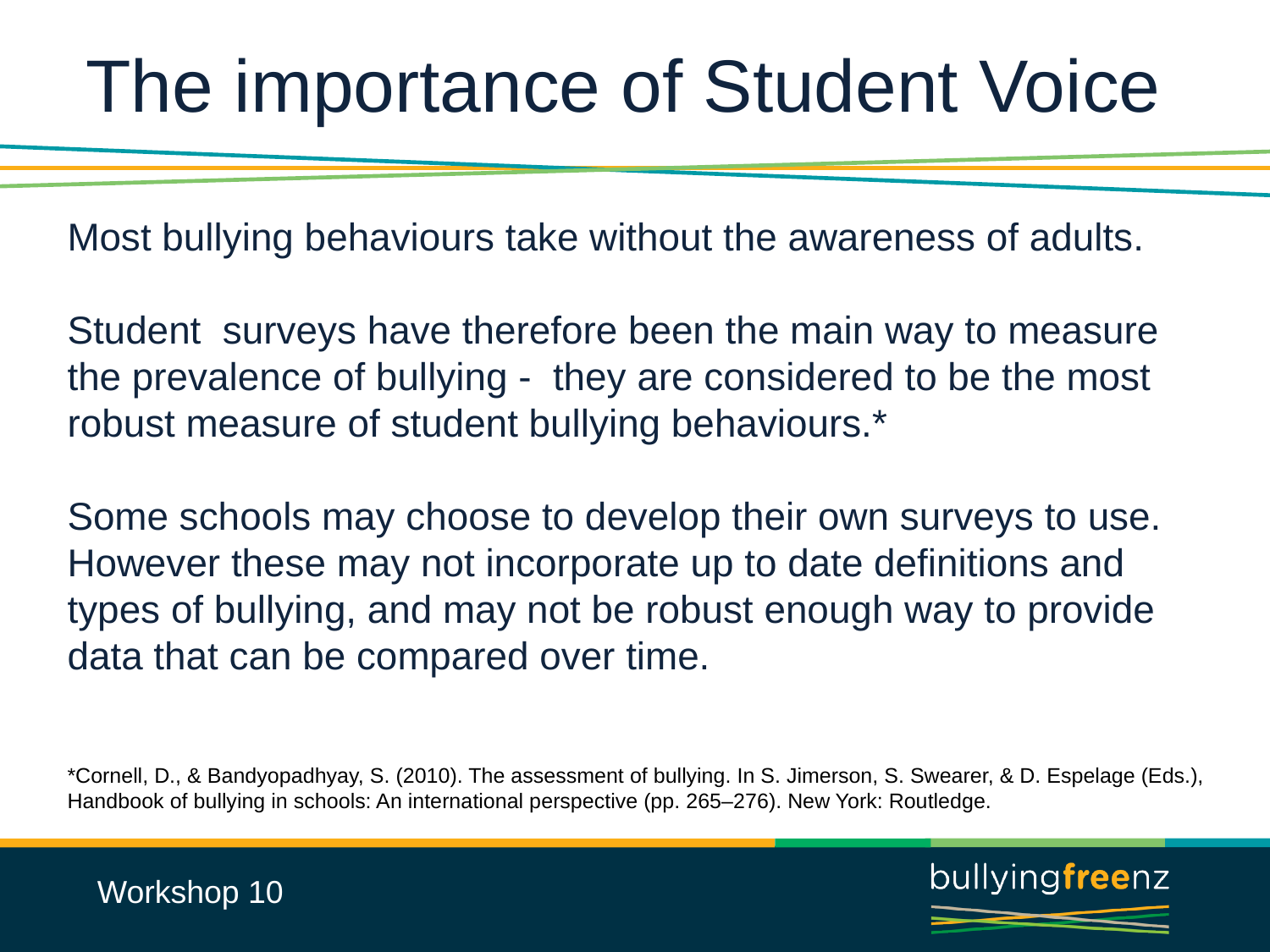

The importance of Student Voice
Most bullying behaviours take without the awareness of adults.

Student  surveys have therefore been the main way to measure the prevalence of bullying -  they are considered to be the most robust measure of student bullying behaviours.*

Some schools may choose to develop their own surveys to use. However these may not incorporate up to date definitions and types of bullying, and may not be robust enough way to provide data that can be compared over time.

*Cornell, D., & Bandyopadhyay, S. (2010). The assessment of bullying. In S. Jimerson, S. Swearer, & D. Espelage (Eds.), Handbook of bullying in schools: An international perspective (pp. 265–276). New York: Routledge.
Workshop 10